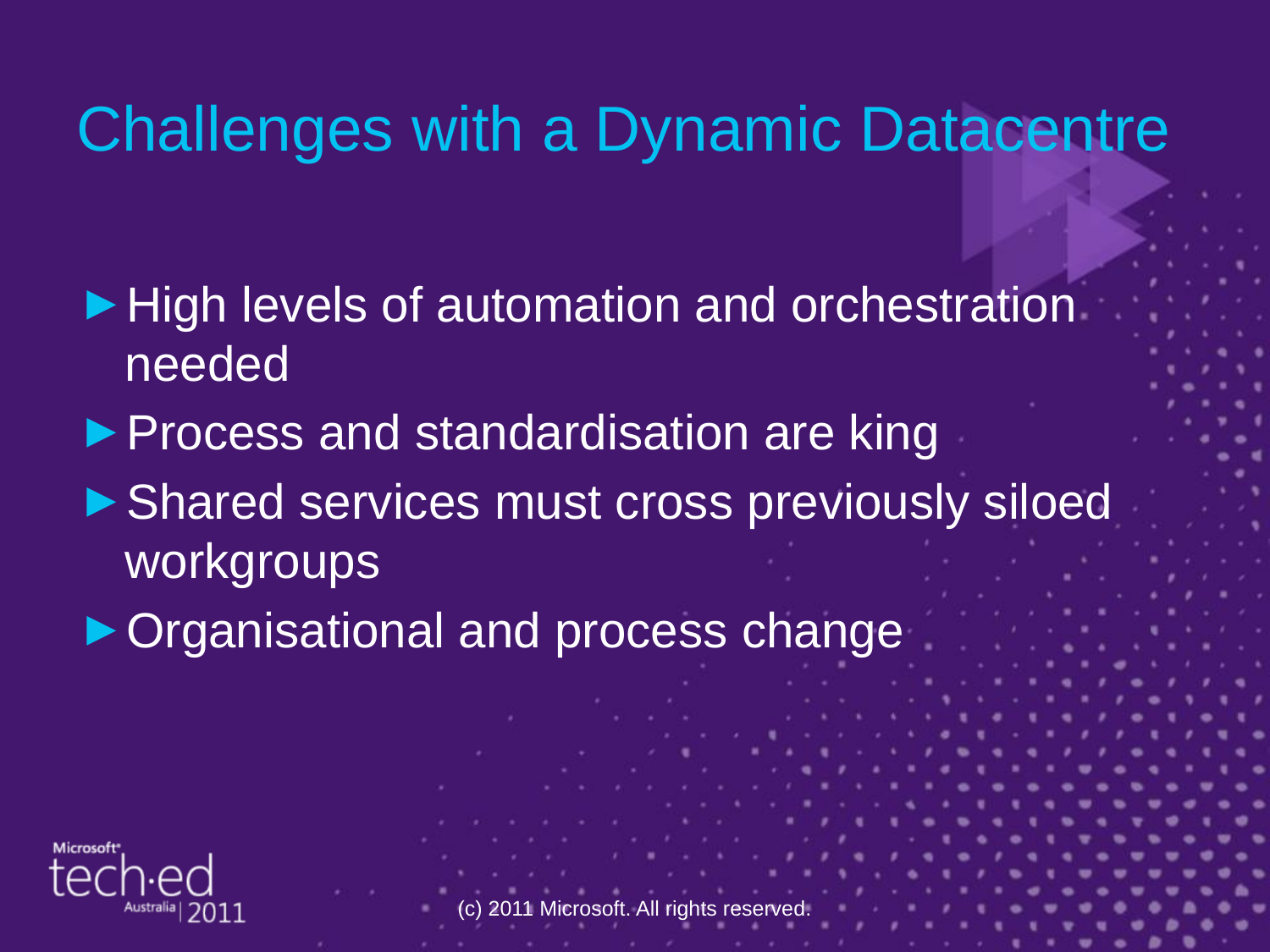

# Challenges with a Dynamic Datacentre
High levels of automation and orchestration needed
Process and standardisation are king
Shared services must cross previously siloed workgroups
Organisational and process change
(c) 2011 Microsoft. All rights reserved.